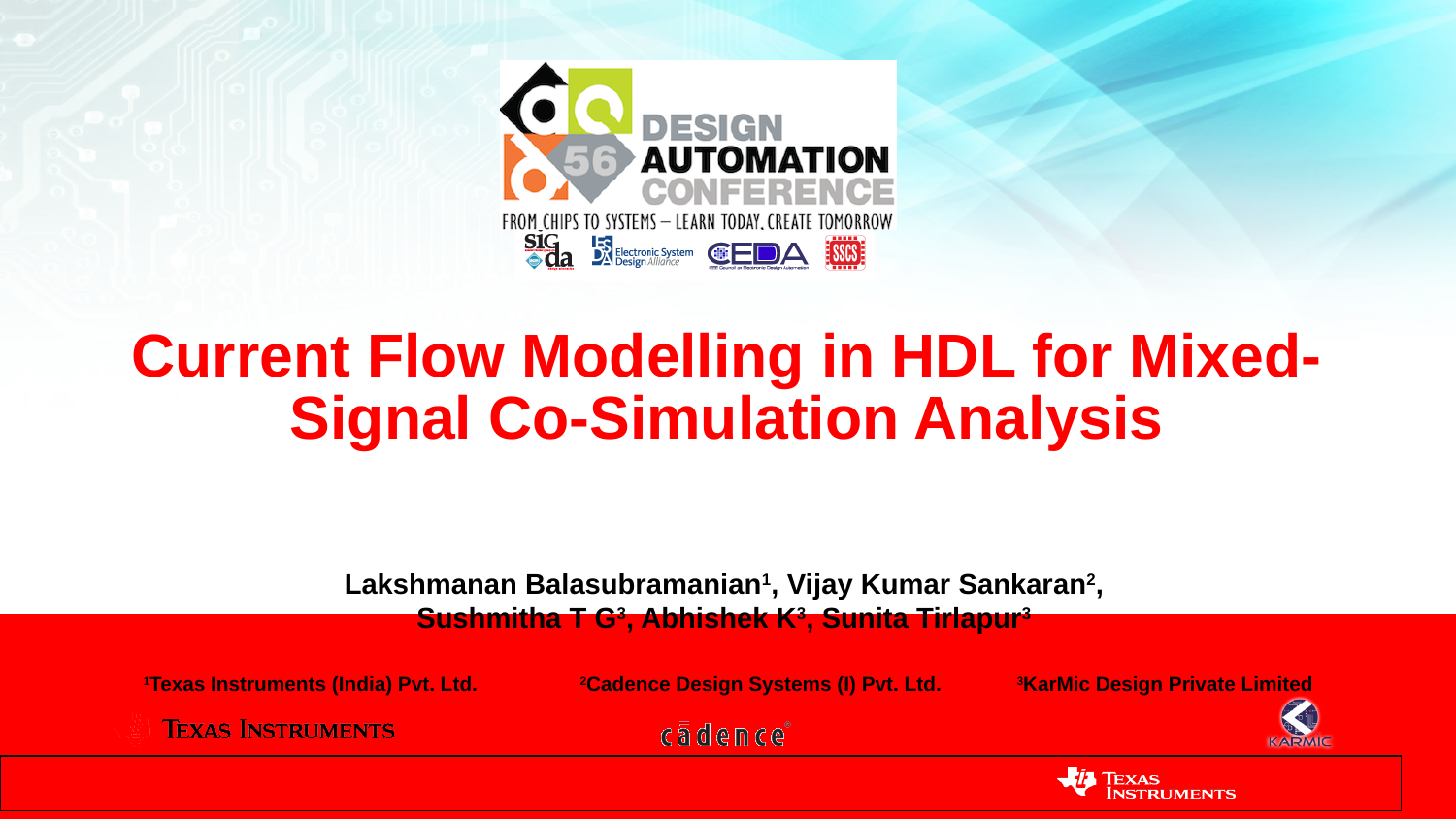

# Current Flow Modelling in HDL for Mixed-Signal Co-Simulation Analysis
Lakshmanan Balasubramanian1, Vijay Kumar Sankaran2,
Sushmitha T G3, Abhishek K3, Sunita Tirlapur3
1Texas Instruments (India) Pvt. Ltd.	2Cadence Design Systems (I) Pvt. Ltd.	3KarMic Design Private Limited